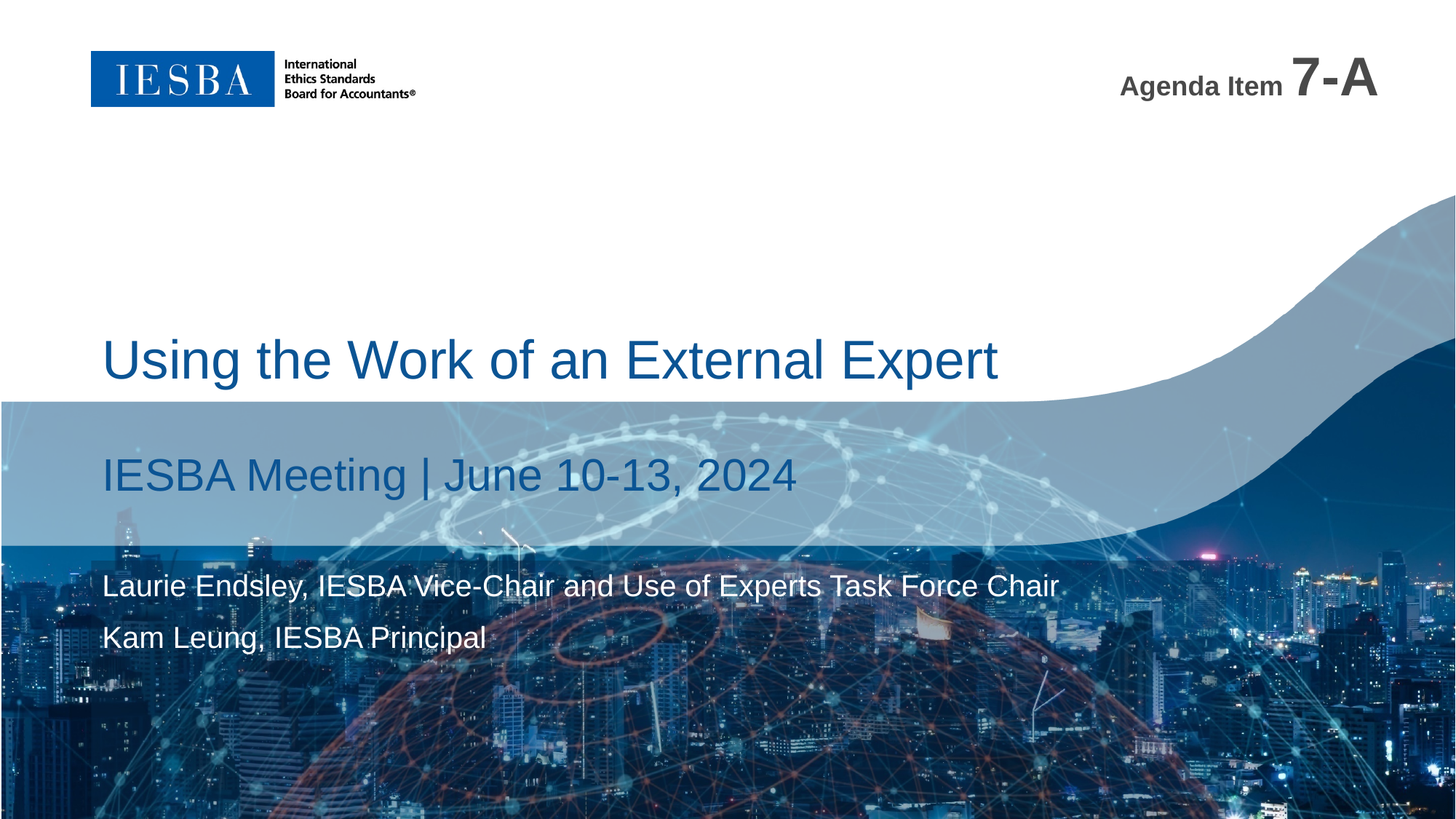

Agenda Item 7-A
Using the Work of an External Expert
IESBA Meeting | June 10-13, 2024
Laurie Endsley, IESBA Vice-Chair and Use of Experts Task Force Chair
Kam Leung, IESBA Principal